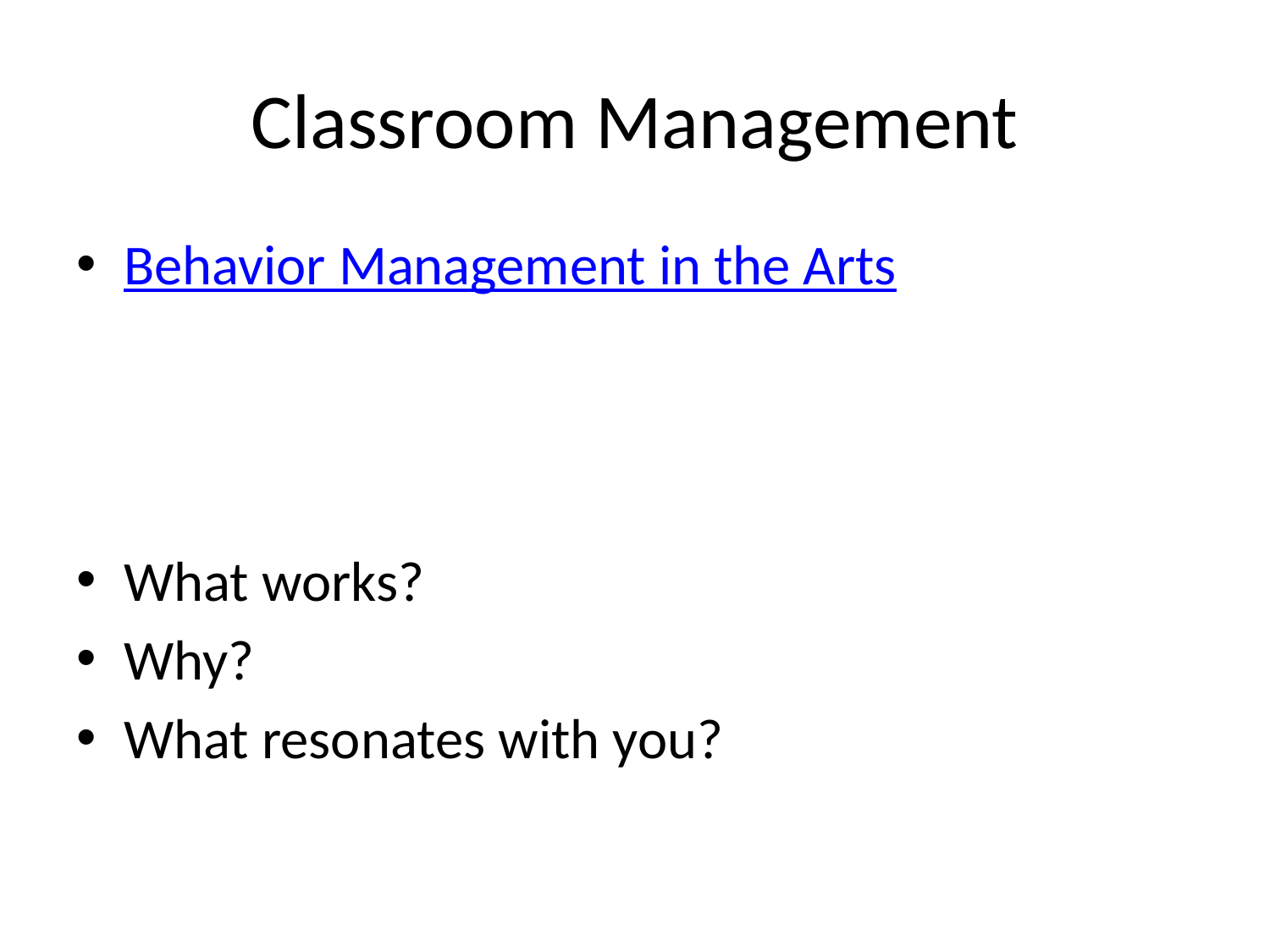

# Classroom Management
Behavior Management in the Arts

What works?
Why?
What resonates with you?